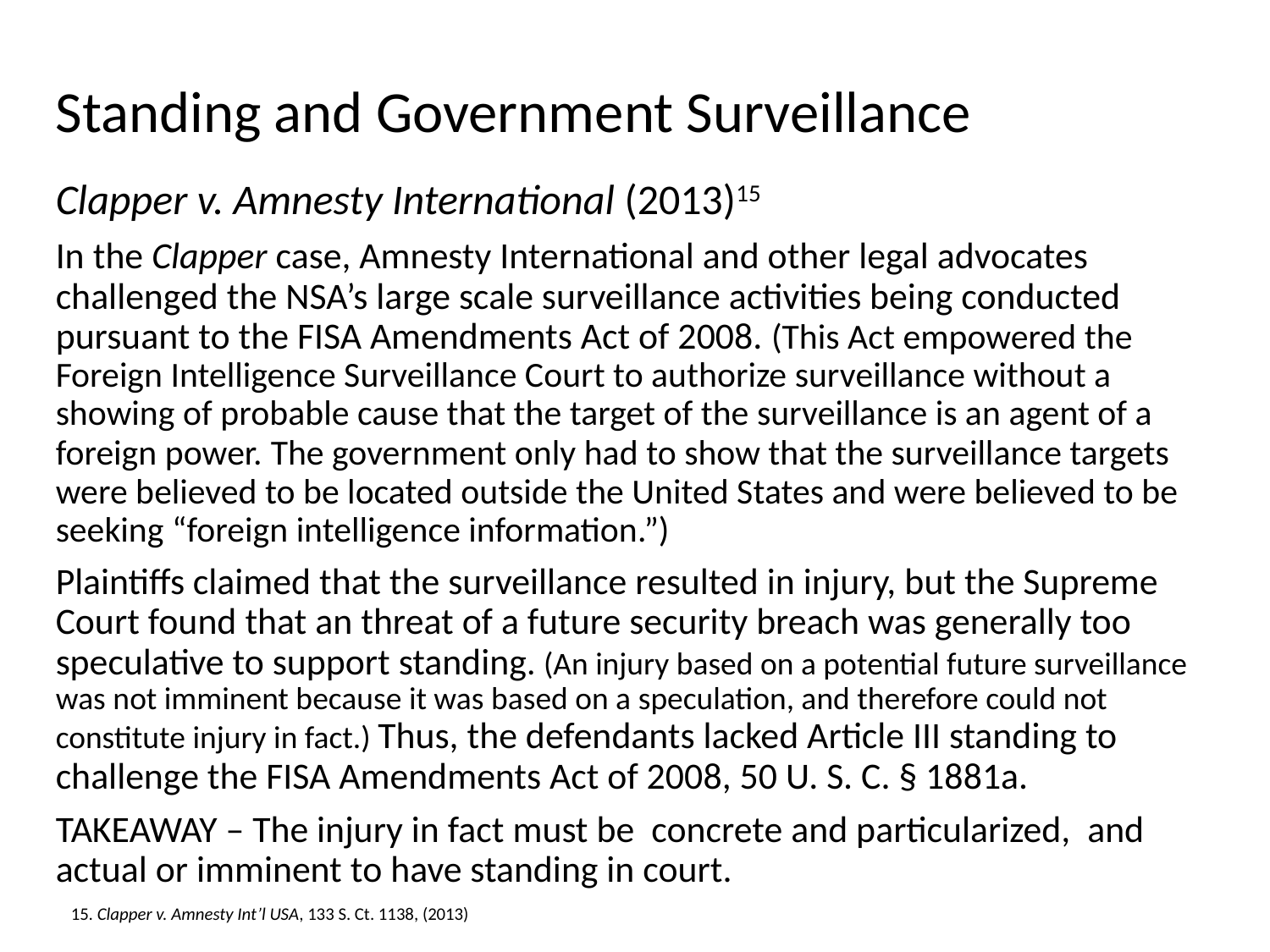

# Standing and Government Surveillance
Clapper v. Amnesty International (2013)15
In the Clapper case, Amnesty International and other legal advocates  challenged the NSA’s large scale surveillance activities being conducted pursuant to the FISA Amendments Act of 2008. (This Act empowered the Foreign Intelligence Surveillance Court to authorize surveillance without a showing of probable cause that the target of the surveillance is an agent of a foreign power. The government only had to show that the surveillance targets were believed to be located outside the United States and were believed to be seeking “foreign intelligence information.”)
Plaintiffs claimed that the surveillance resulted in injury, but the Supreme Court found that an threat of a future security breach was generally too speculative to support standing. (An injury based on a potential future surveillance was not imminent because it was based on a speculation, and therefore could not constitute injury in fact.) Thus, the defendants lacked Article III standing to challenge the FISA Amendments Act of 2008, 50 U. S. C. § 1881a.
TAKEAWAY – The injury in fact must be  concrete and particularized,  and actual or imminent to have standing in court.

15. Clapper v. Amnesty Int’l USA, 133 S. Ct. 1138, (2013)